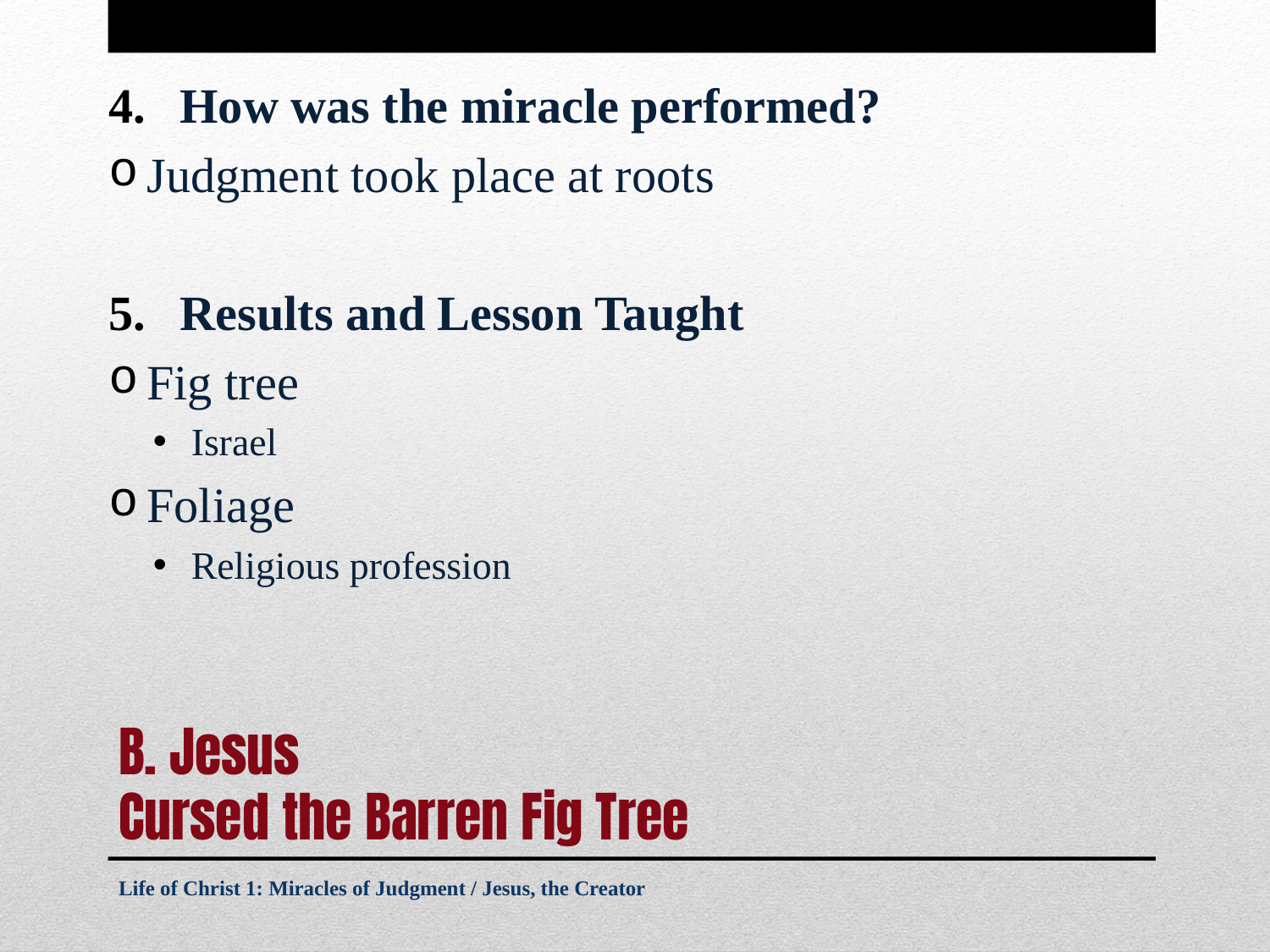

How was the miracle performed?
Judgment took place at roots

Results and Lesson Taught
Fig tree
Israel
Foliage
Religious profession

# B. Jesus Cursed the Barren Fig Tree
Life of Christ 1: Miracles of Judgment / Jesus, the Creator